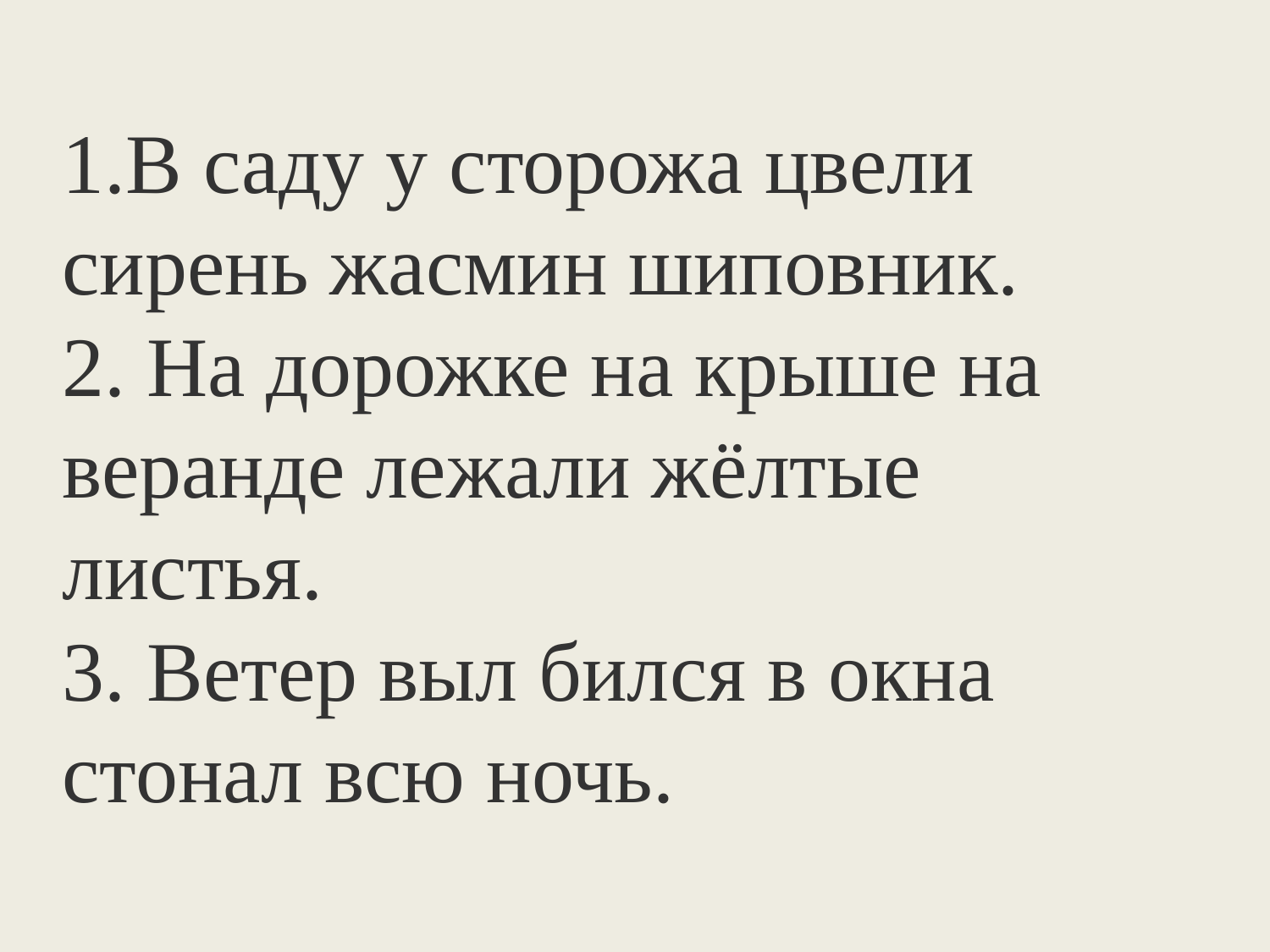

#
1.В саду у сторожа цвели  сирень жасмин шиповник. 
2. На дорожке на крыше на веранде лежали жёлтые листья. 
3. Ветер выл бился в окна стонал всю ночь.